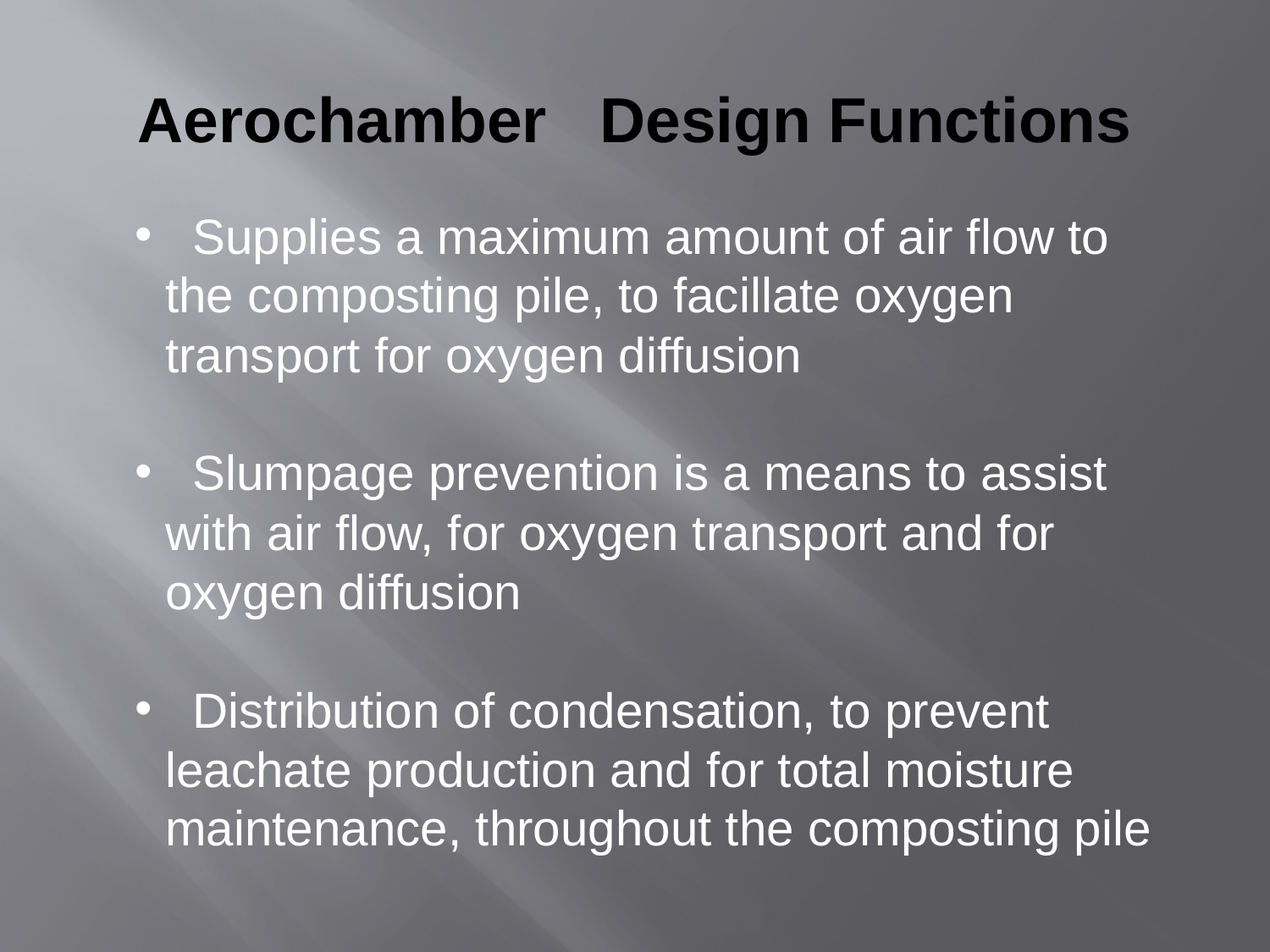

# Aerochamber   Design Functions
  Supplies a maximum amount of air flow to the composting pile, to facillate oxygen transport for oxygen diffusion

  Slumpage prevention is a means to assist with air flow, for oxygen transport and for oxygen diffusion

  Distribution of condensation, to prevent leachate production and for total moisture maintenance, throughout the composting pile